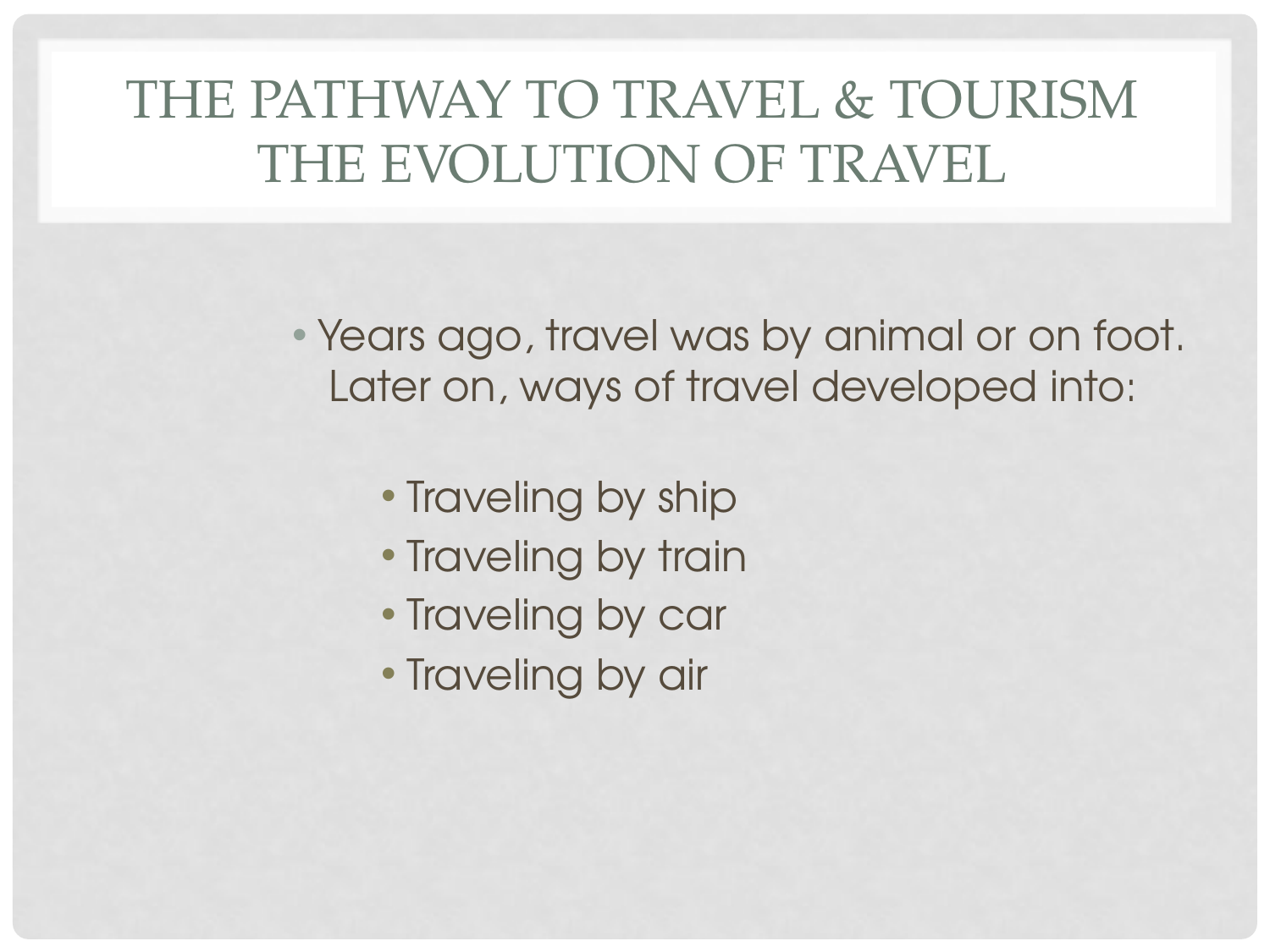

# The Pathway to Travel & Tourism The evolution of Travel

Years ago, travel was by animal or on foot.  Later on, ways of travel developed into:
Traveling by ship
Traveling by train
Traveling by car
Traveling by air